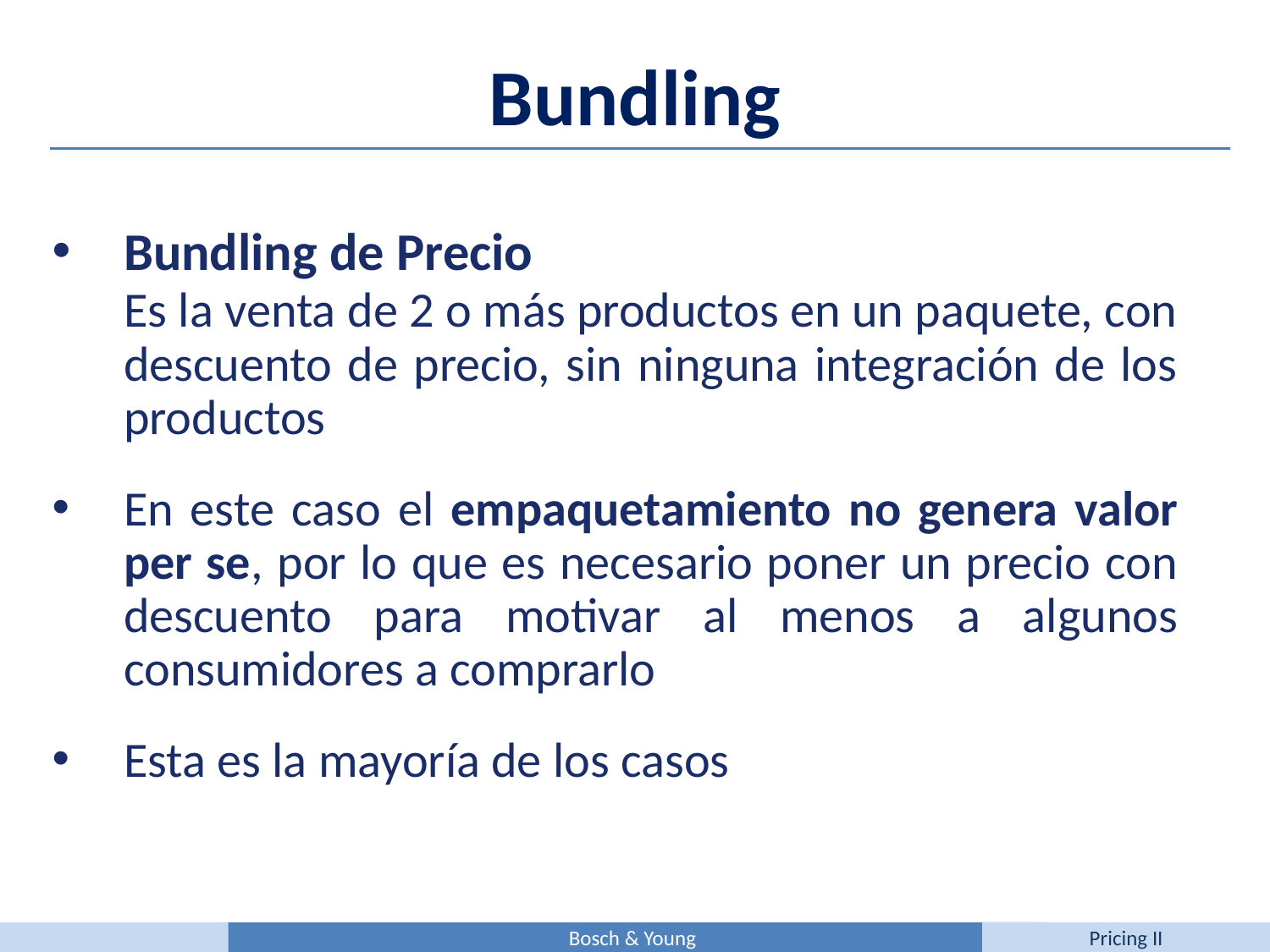

Bundling
Bundling de Precio
	Es la venta de 2 o más productos en un paquete, con descuento de precio, sin ninguna integración de los productos

En este caso el empaquetamiento no genera valor per se, por lo que es necesario poner un precio con descuento para motivar al menos a algunos consumidores a comprarlo

Esta es la mayoría de los casos

Bosch & Young
Pricing II